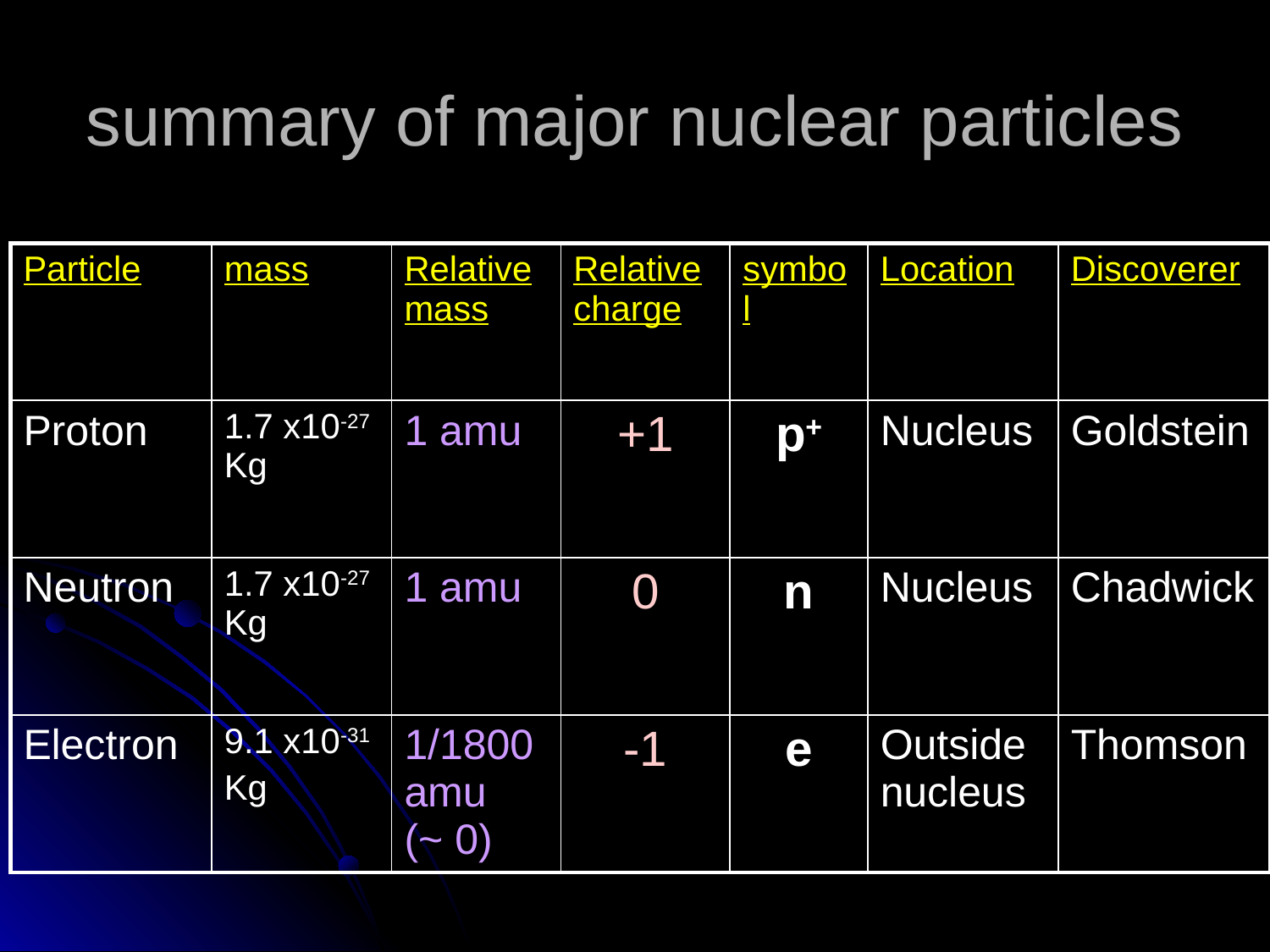

# summary of major nuclear particles
| Particle | mass | Relative mass | Relative charge | symbol | Location | Discoverer |
| --- | --- | --- | --- | --- | --- | --- |
| Proton | 1.7 x10-27 Kg | 1 amu | +1 | p+ | Nucleus | Goldstein |
| Neutron | 1.7 x10-27 Kg | 1 amu | 0 | n | Nucleus | Chadwick |
| Electron | 9.1 x10-31 Kg | 1/1800 amu (~ 0) | -1 | e | Outside nucleus | Thomson |